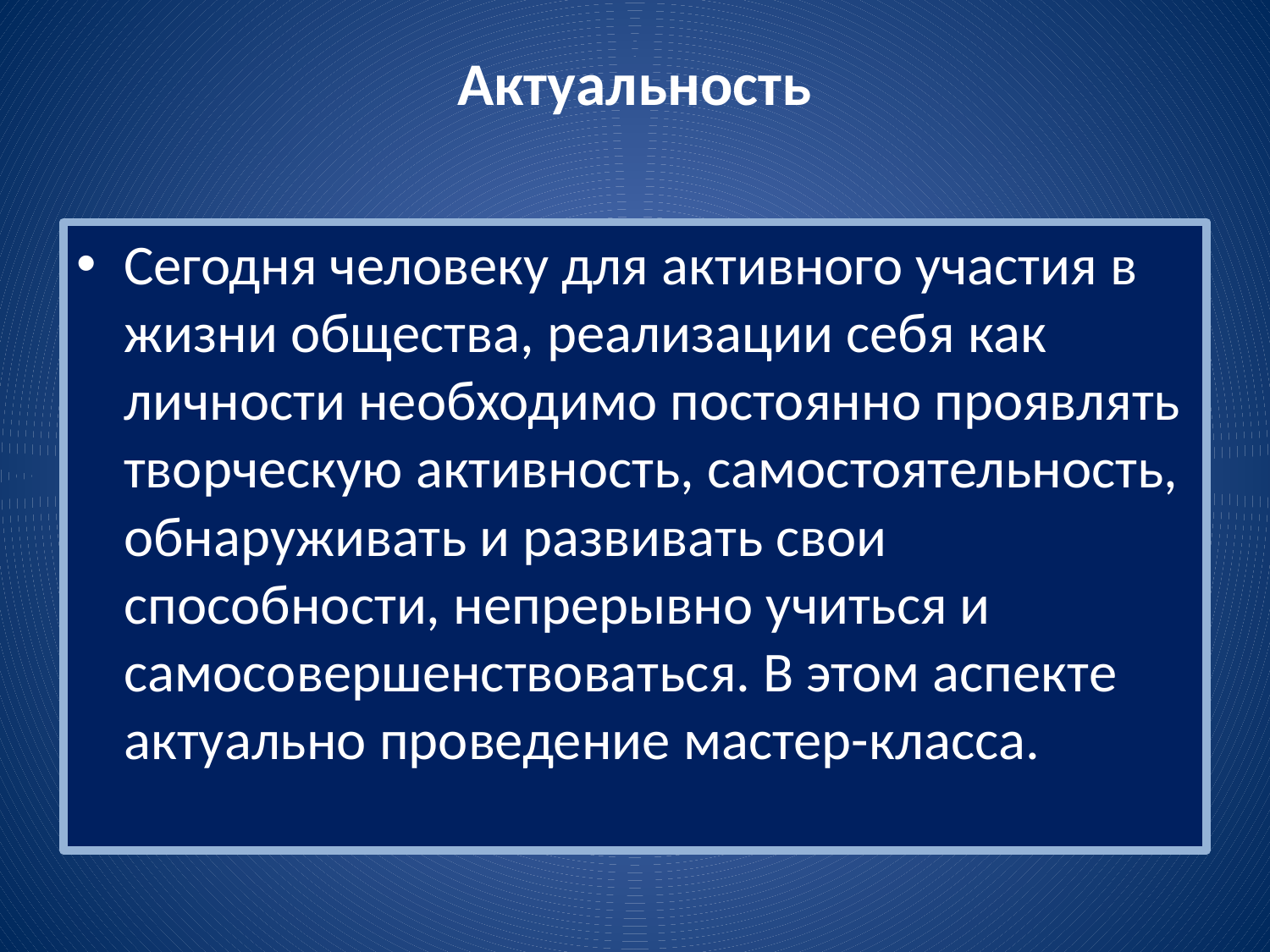

# Актуальность
Сегодня человеку для активного участия в жизни общества, реализации себя как личности необходимо постоянно проявлять творческую активность, самостоятельность, обнаруживать и развивать свои способности, непрерывно учиться и самосовершенствоваться. В этом аспекте актуально проведение мастер-класса.